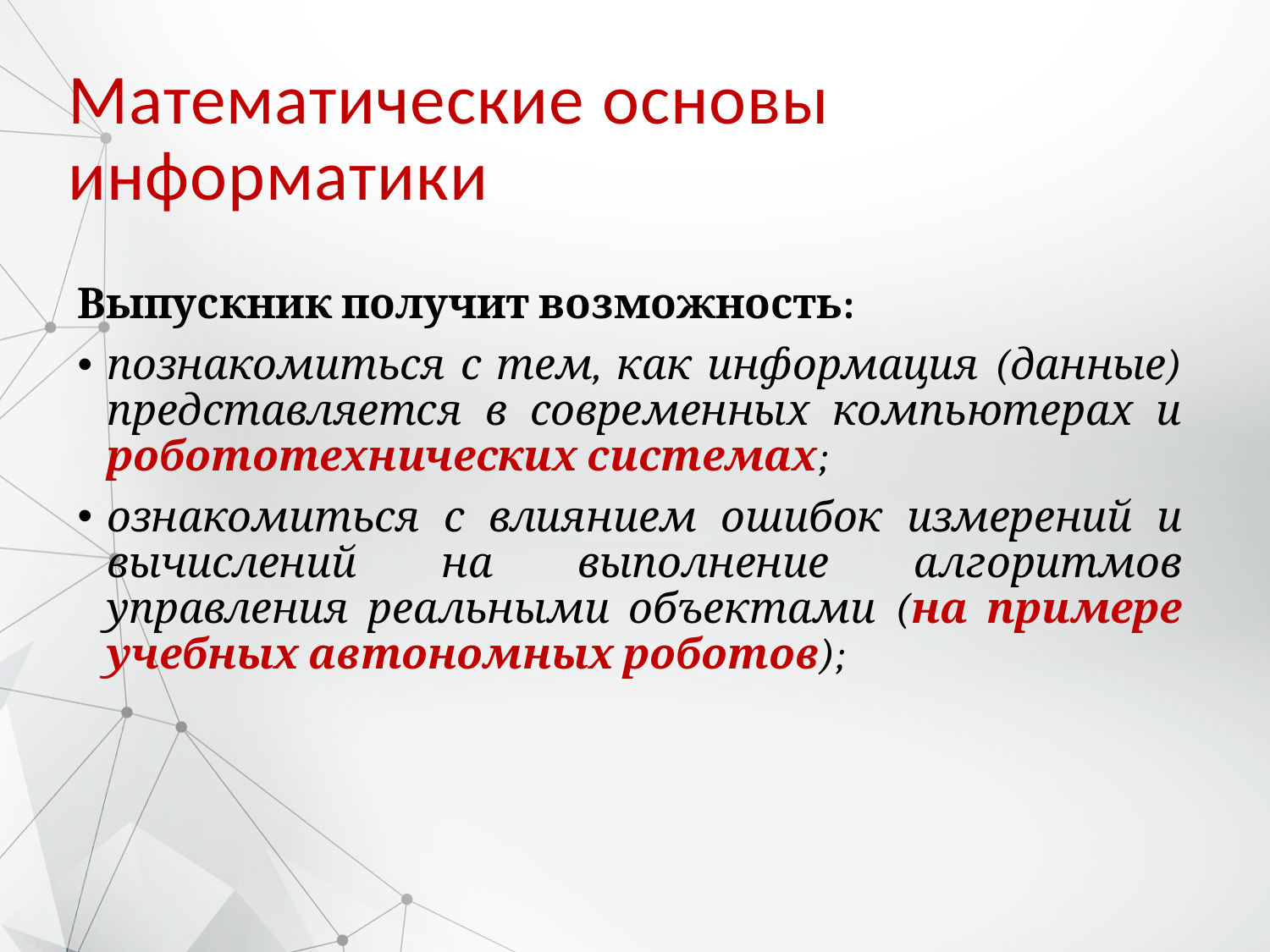

# Математические основы информатики
Выпускник получит возможность:
познакомиться с тем, как информация (данные) представляется в современных компьютерах и робототехнических системах;
ознакомиться с влиянием ошибок измерений и вычислений на выполнение алгоритмов управления реальными объектами (на примере учебных автономных роботов);